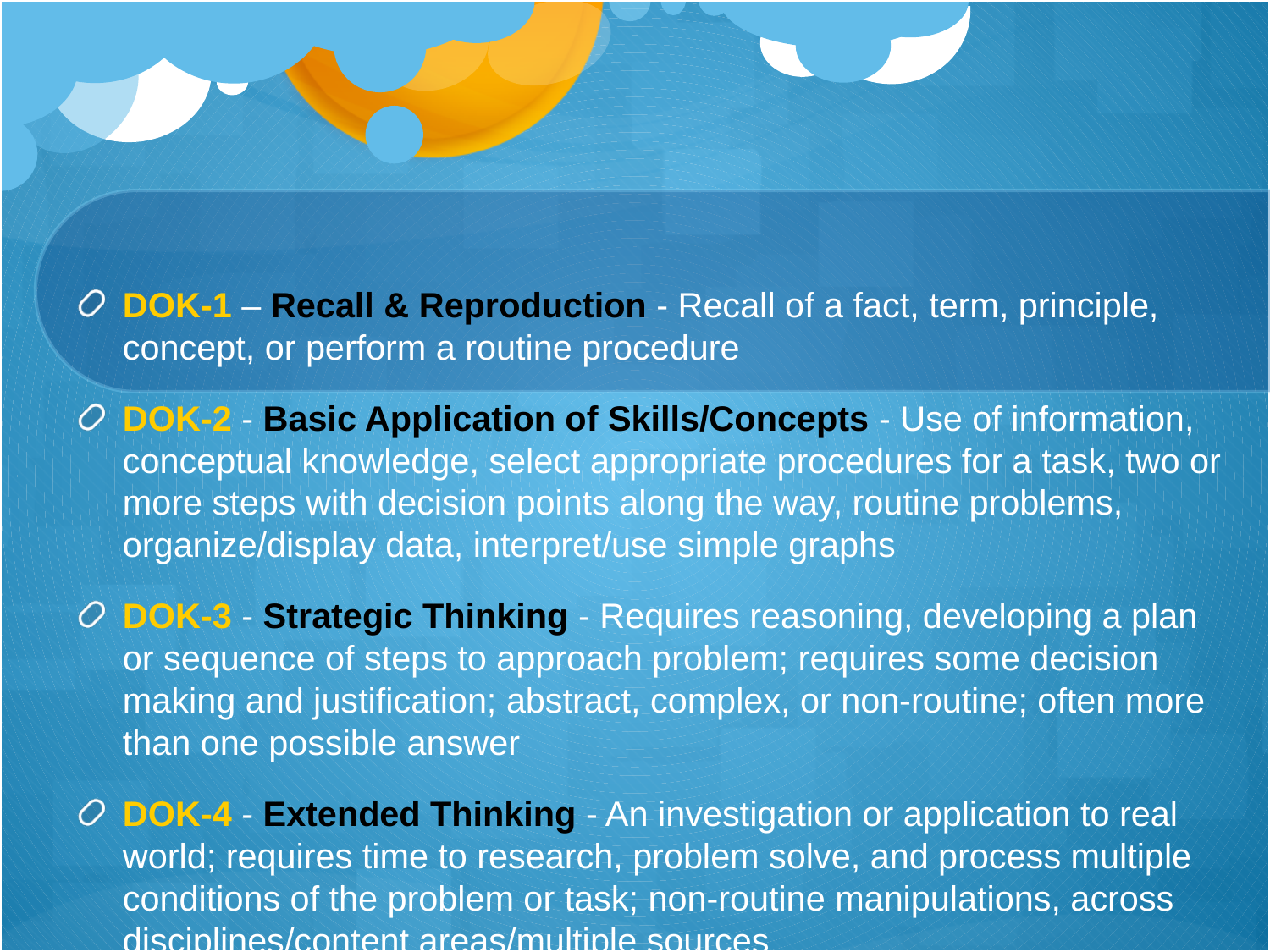

# Webb’s Depth-of-Knowledge Levels
DOK-1 – Recall & Reproduction - Recall of a fact, term, principle, concept, or perform a routine procedure
DOK-2 - Basic Application of Skills/Concepts - Use of information, conceptual knowledge, select appropriate procedures for a task, two or more steps with decision points along the way, routine problems, organize/display data, interpret/use simple graphs
DOK-3 - Strategic Thinking - Requires reasoning, developing a plan or sequence of steps to approach problem; requires some decision making and justification; abstract, complex, or non-routine; often more than one possible answer
DOK-4 - Extended Thinking - An investigation or application to real world; requires time to research, problem solve, and process multiple conditions of the problem or task; non-routine manipulations, across disciplines/content areas/multiple sources